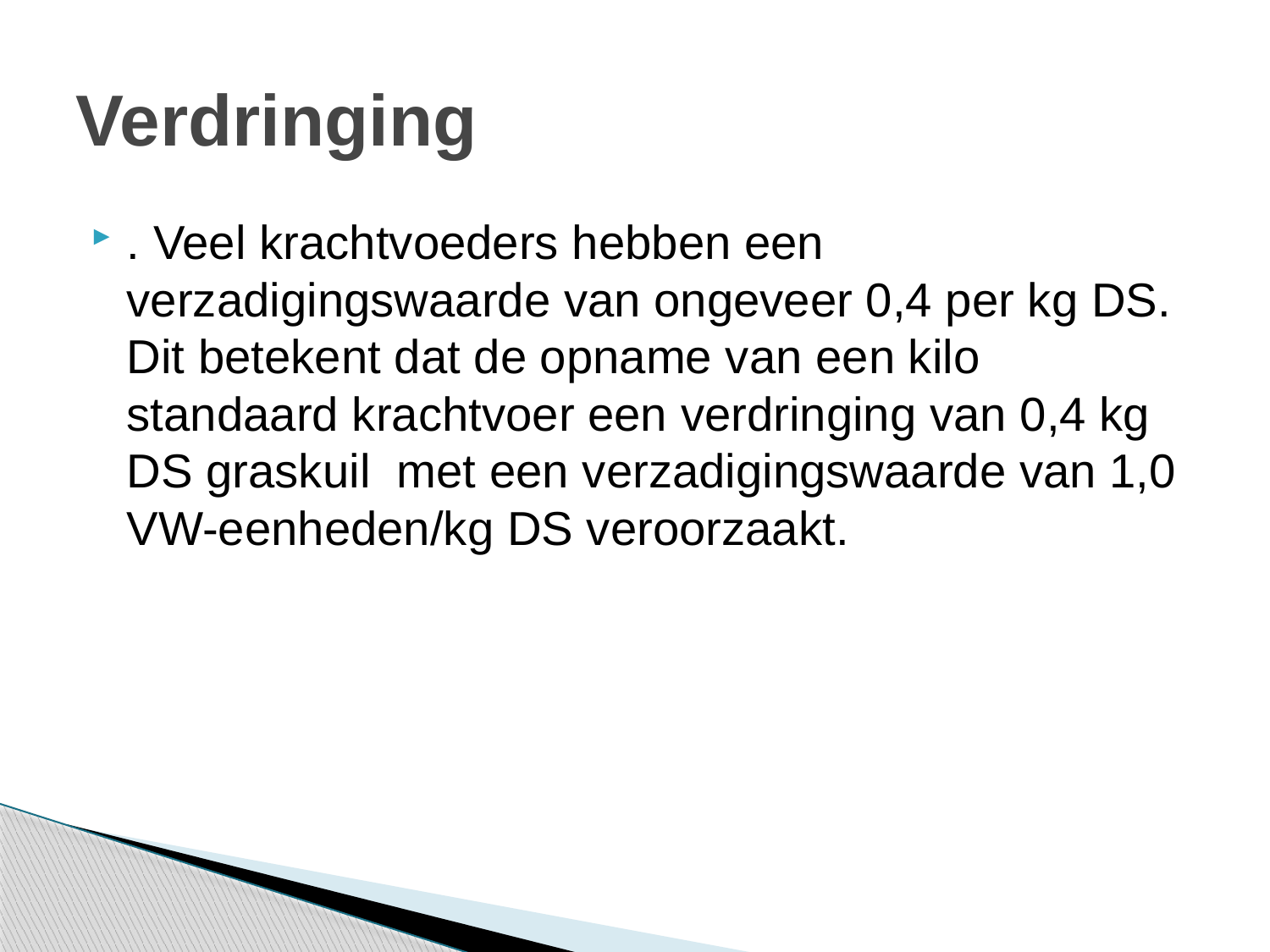

# Verdringing
. Veel krachtvoeders hebben een verzadigingswaarde van ongeveer 0,4 per kg DS. Dit betekent dat de opname van een kilo standaard krachtvoer een verdringing van 0,4 kg DS graskuil  met een verzadigingswaarde van 1,0 VW-eenheden/kg DS veroorzaakt.